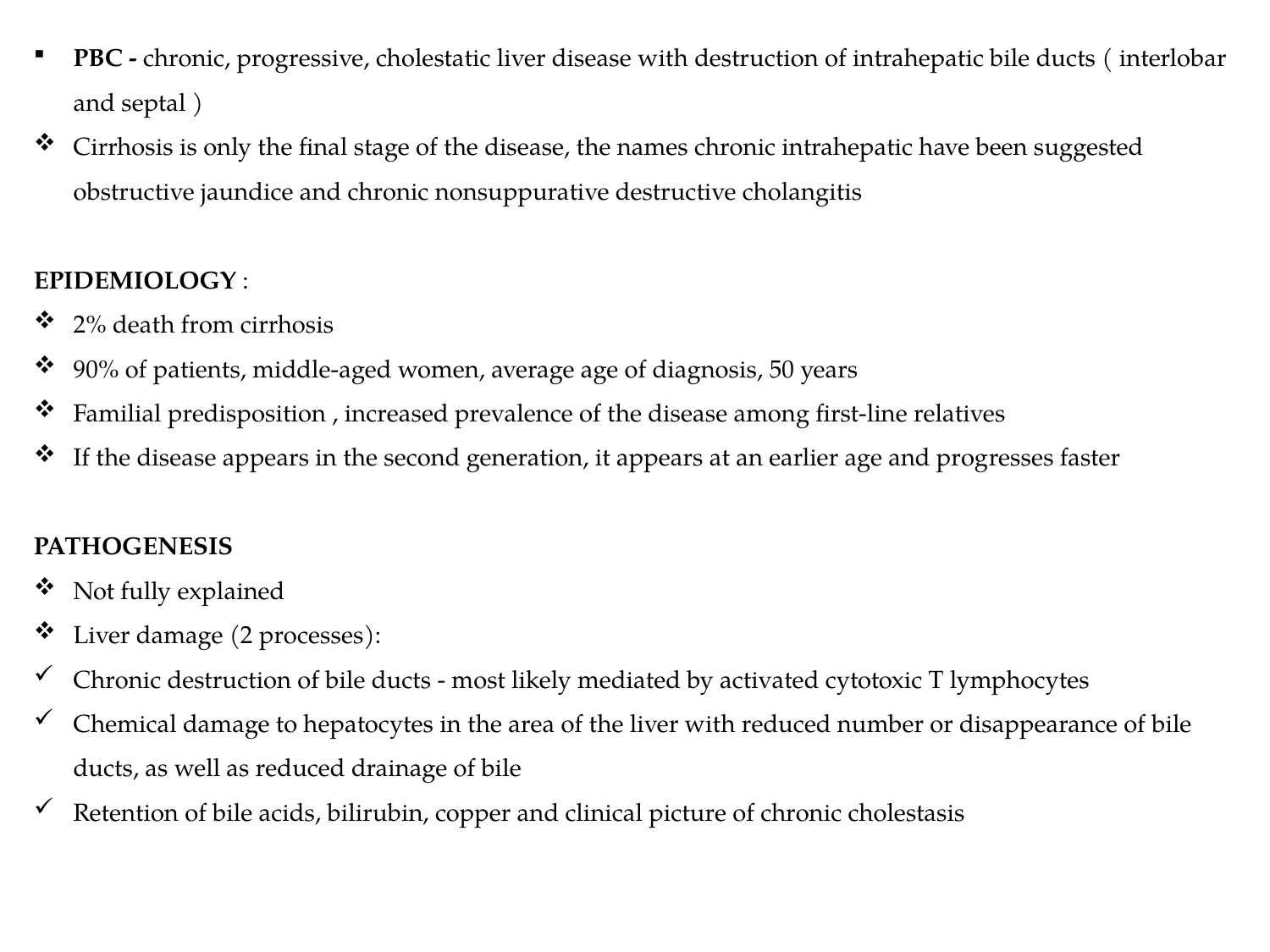

PBC - chronic, progressive, cholestatic liver disease with destruction of intrahepatic bile ducts ( interlobar and septal )
Cirrhosis is only the final stage of the disease, the names chronic intrahepatic have been suggested obstructive jaundice and chronic nonsuppurative destructive cholangitis

EPIDEMIOLOGY :
2% death from cirrhosis
90% of patients, middle-aged women, average age of diagnosis, 50 years
Familial predisposition , increased prevalence of the disease among first-line relatives
If the disease appears in the second generation, it appears at an earlier age and progresses faster

PATHOGENESIS
Not fully explained
Liver damage (2 processes):
Chronic destruction of bile ducts - most likely mediated by activated cytotoxic T lymphocytes
Chemical damage to hepatocytes in the area of the liver with reduced number or disappearance of bile ducts, as well as reduced drainage of bile
Retention of bile acids, bilirubin, copper and clinical picture of chronic cholestasis